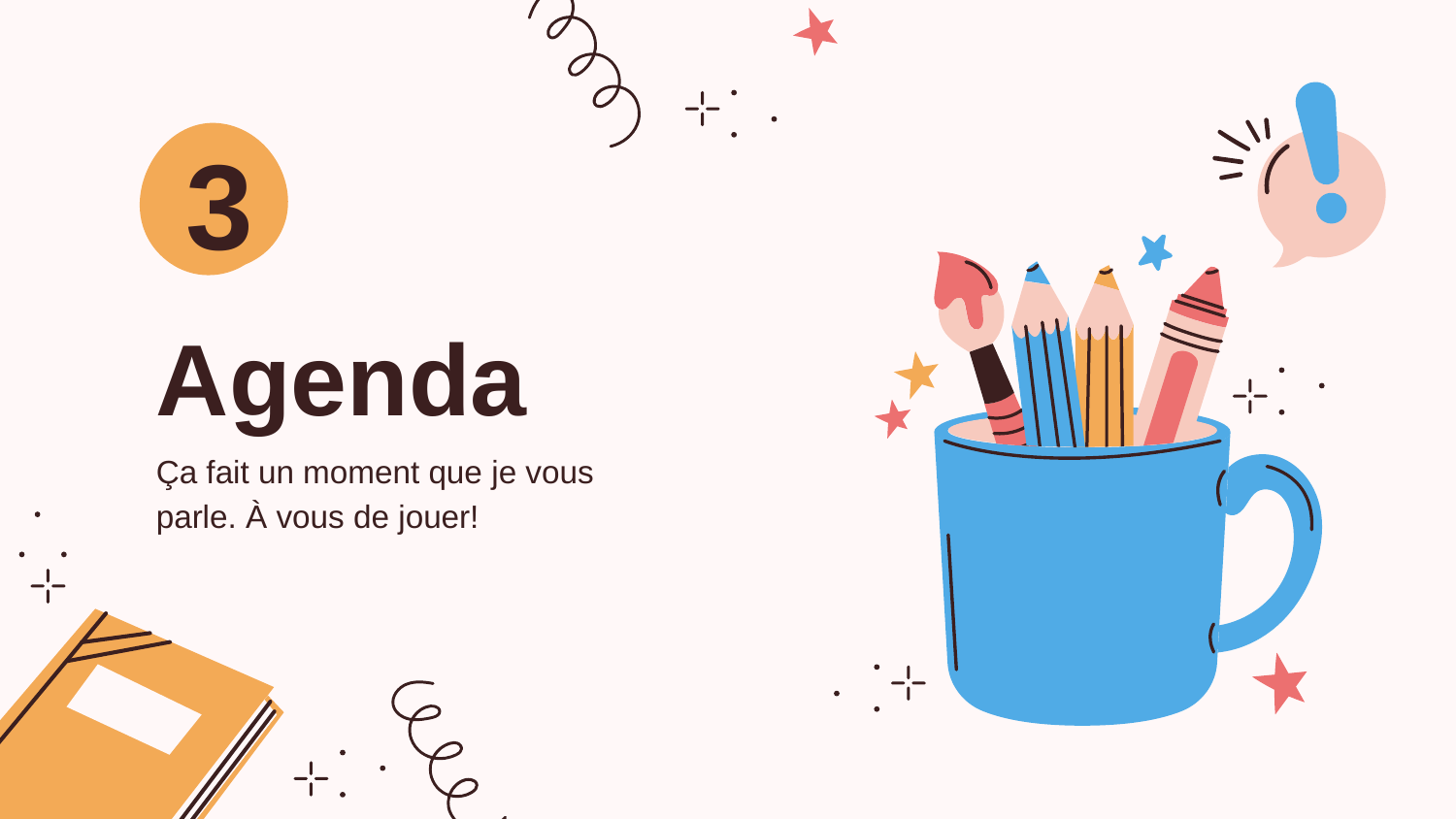

3
# Agenda
Ça fait un moment que je vous parle. À vous de jouer!